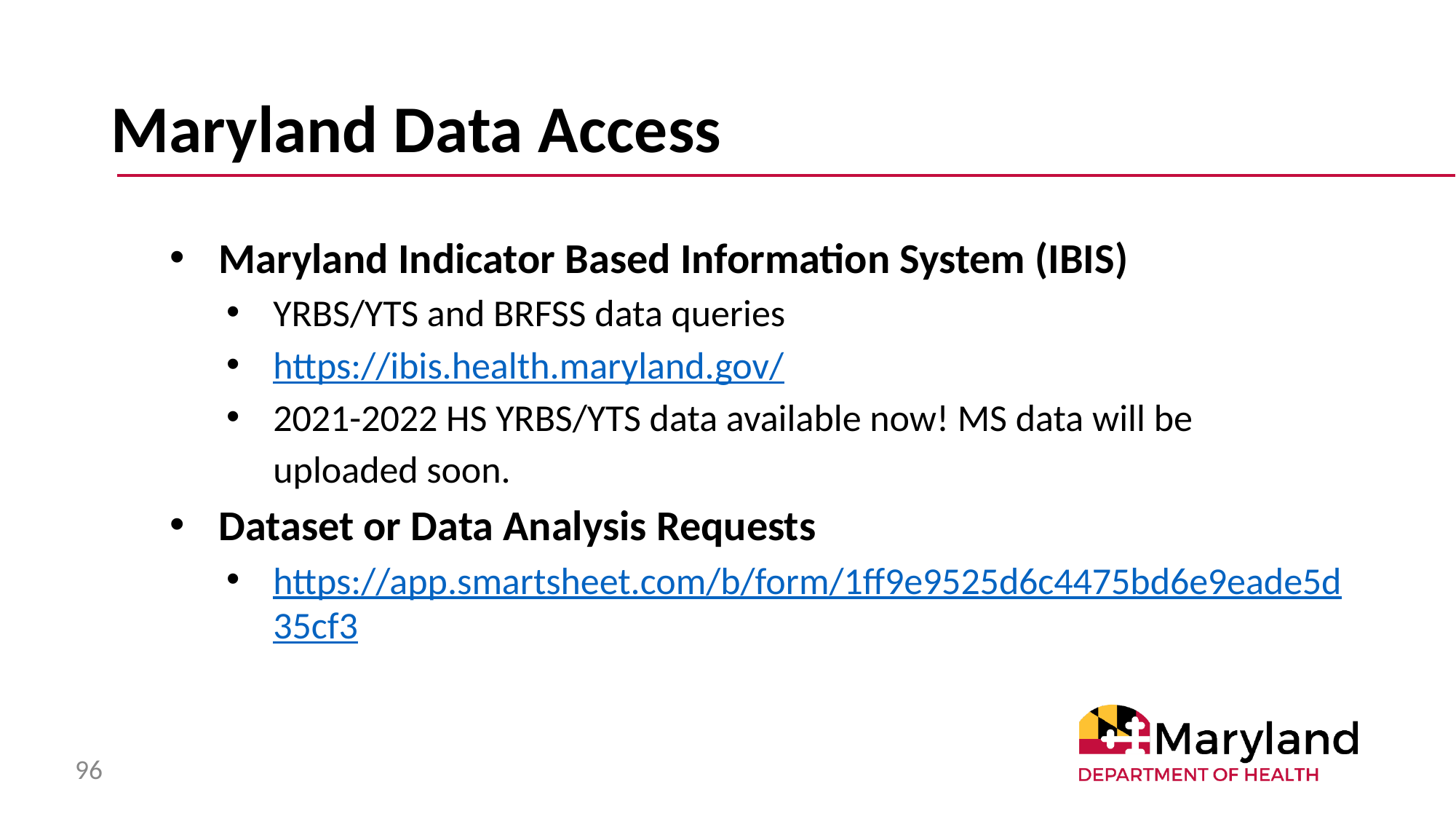

# Maryland Data Access
Maryland Indicator Based Information System (IBIS)
YRBS/YTS and BRFSS data queries
https://ibis.health.maryland.gov/
2021-2022 HS YRBS/YTS data available now! MS data will be uploaded soon.
Dataset or Data Analysis Requests
https://app.smartsheet.com/b/form/1ff9e9525d6c4475bd6e9eade5d35cf3
96